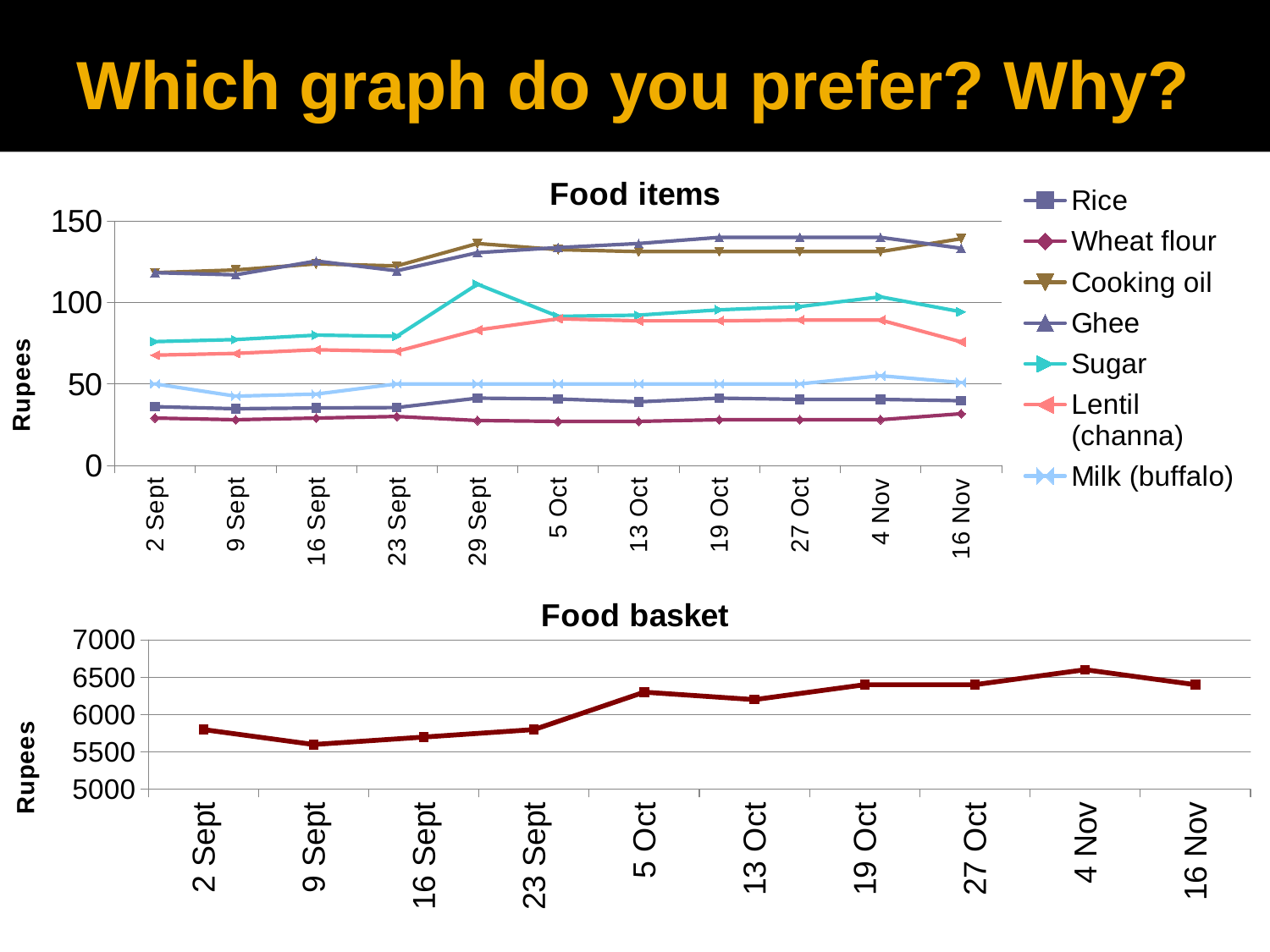

# Which graph do you prefer? Why?

### Chart: Food items

| Category | Rice | Wheat flour | Cooking oil | Ghee | Sugar | Lentil (channa) | Milk (buffalo) |
|---|---|---|---|---|---|---|---|
| 2 Sept | 36.0 | 29.0 | 118.3333333333333 | 118.3333333333333 | 76.0 | 67.66666666666667 | 50.0 |
| 9 Sept | 34.75 | 28.0 | 120.0 | 117.0 | 77.25 | 68.75 | 42.5 |
| 16 Sept | 35.25 | 29.0 | 123.75 | 125.5 | 80.0 | 71.0 | 43.75 |
| 23 Sept | 35.5 | 30.0 | 122.5 | 119.5 | 79.25 | 70.0 | 50.0 |
| 29 Sept | 41.25 | 27.5 | 136.25 | 130.63 | 111.25 | 83.13 | 50.0 |
| 5 Oct | 40.75 | 27.0 | 132.5 | 133.75 | 91.5 | 90.0 | 50.0 |
| 13 Oct | 39.0 | 27.0 | 131.25 | 136.25 | 92.25 | 88.75 | 50.0 |
| 19 Oct | 41.25 | 28.0 | 131.25 | 140.0 | 95.5 | 88.75 | 50.0 |
| 27 Oct | 40.5 | 28.0 | 131.25 | 140.0 | 97.5 | 89.25 | 50.0 |
| 4 Nov | 40.5 | 28.0 | 131.25 | 140.0 | 103.5 | 89.25 | 55.0 |
| 16 Nov | 39.67 | 31.67 | 139.17 | 133.33 | 94.33 | 75.83 | 50.83 |

### Chart: Food basket

| Category |  |
|---|---|
| 2 Sept | 5800.0 |
| 9 Sept | 5600.0 |
| 16 Sept | 5700.0 |
| 23 Sept | 5800.0 |
| 5 Oct | 6300.0 |
| 13 Oct | 6200.0 |
| 19 Oct | 6400.0 |
| 27 Oct | 6400.0 |
| 4 Nov | 6600.0 |
| 16 Nov | 6400.0 |